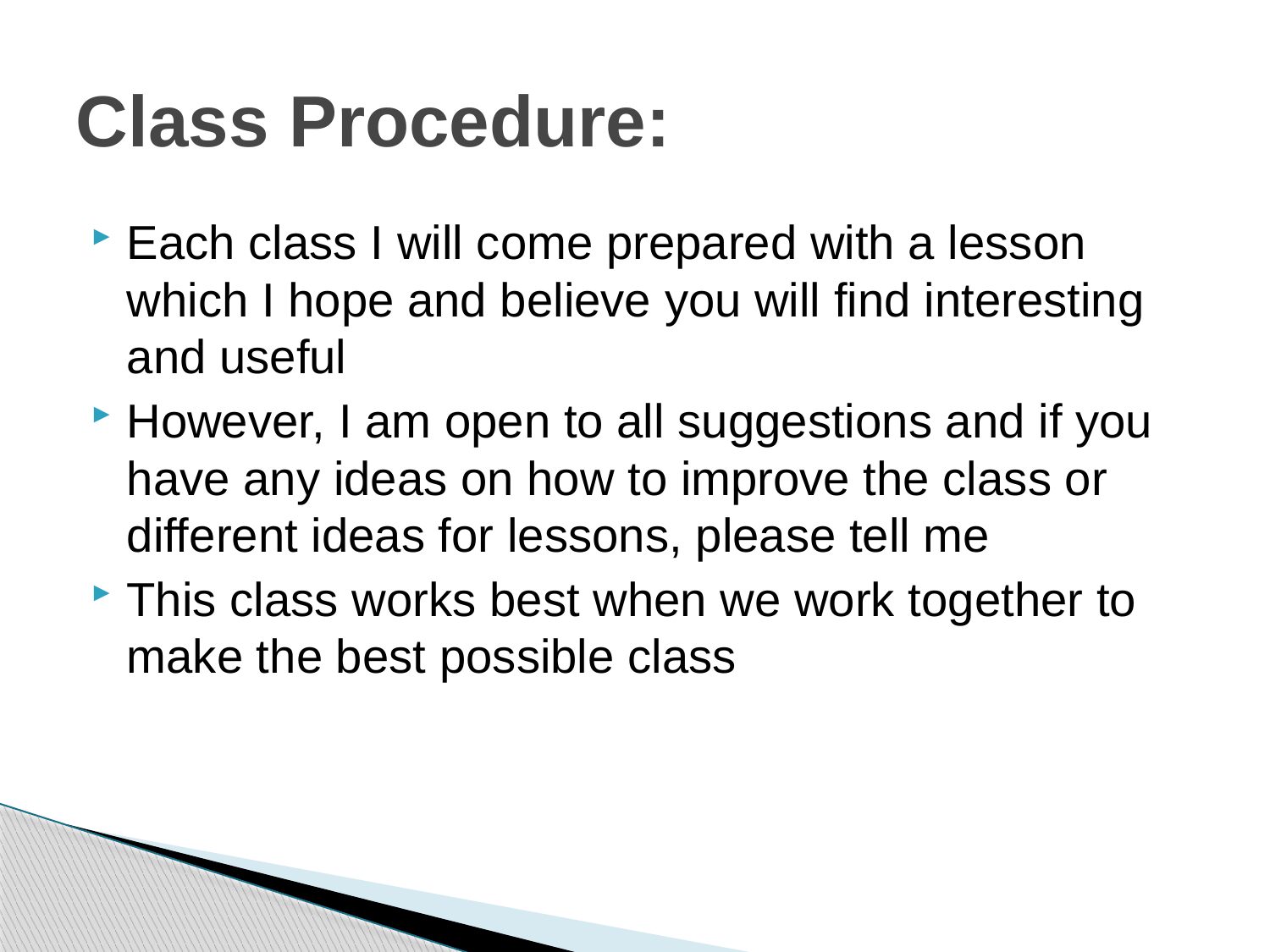

# Class Procedure:
Each class I will come prepared with a lesson which I hope and believe you will find interesting and useful
However, I am open to all suggestions and if you have any ideas on how to improve the class or different ideas for lessons, please tell me
This class works best when we work together to make the best possible class